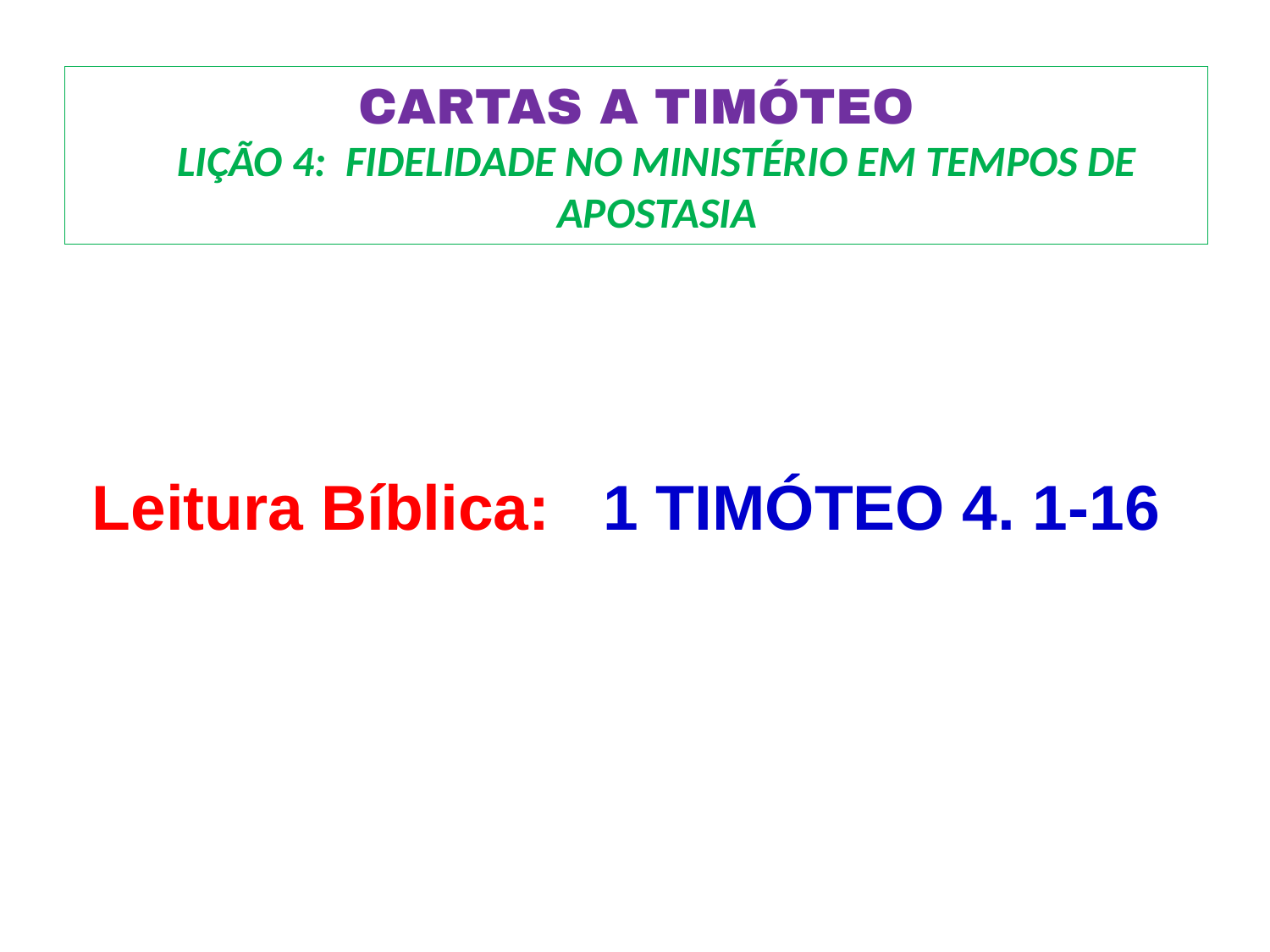

# CARTAS A TIMÓTEO LIÇÃO 4:  FIDELIDADE NO MINISTÉRIO EM TEMPOS DE APOSTASIA

Leitura Bíblica:   1 TIMÓTEO 4. 1-16